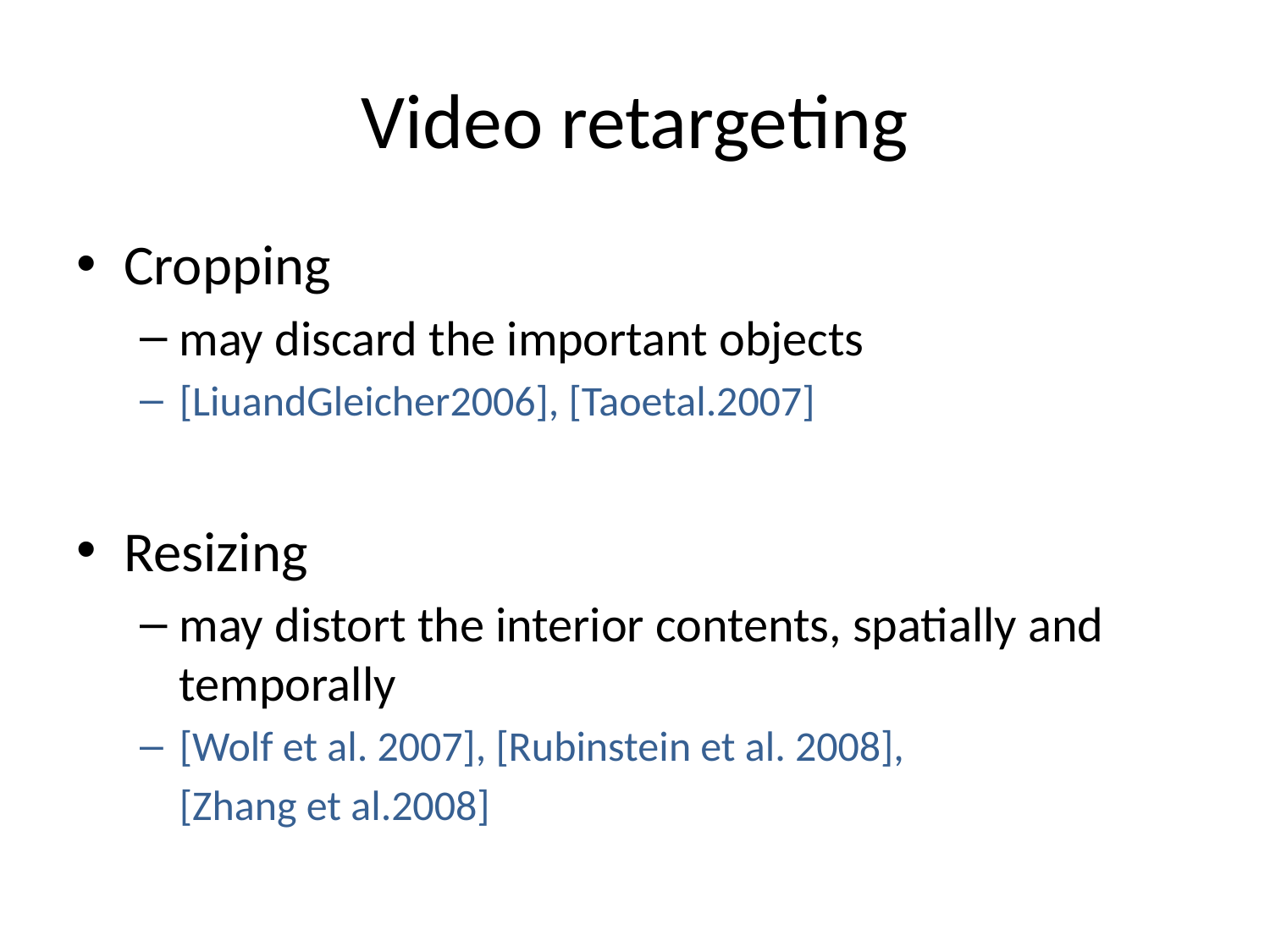

# Video retargeting
Cropping
may discard the important objects
[LiuandGleicher2006], [Taoetal.2007]

Resizing
may distort the interior contents, spatially and temporally
[Wolf et al. 2007], [Rubinstein et al. 2008],
	[Zhang et al.2008]